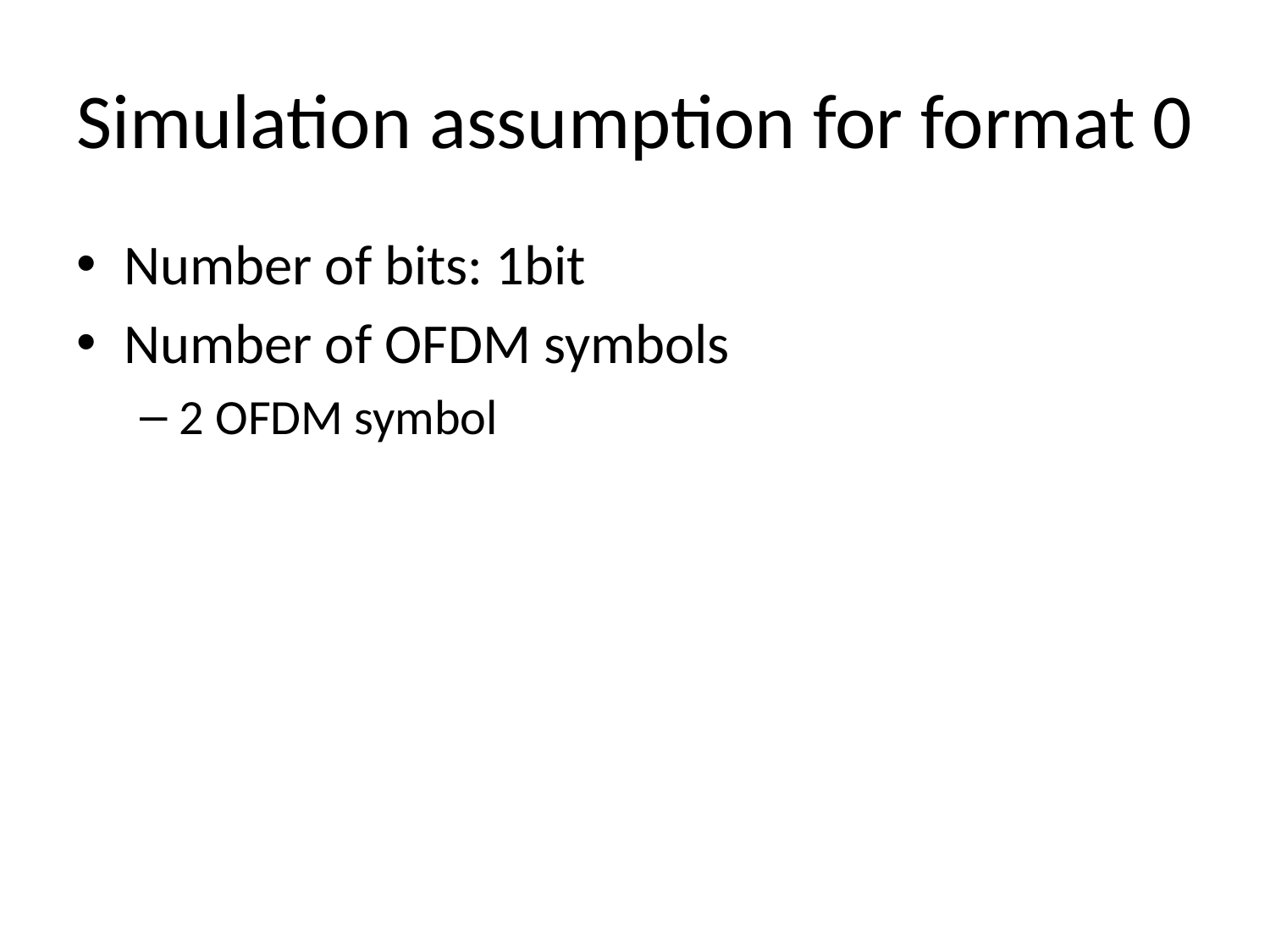

# Simulation assumption for format 0
Number of bits: 1bit
Number of OFDM symbols
2 OFDM symbol